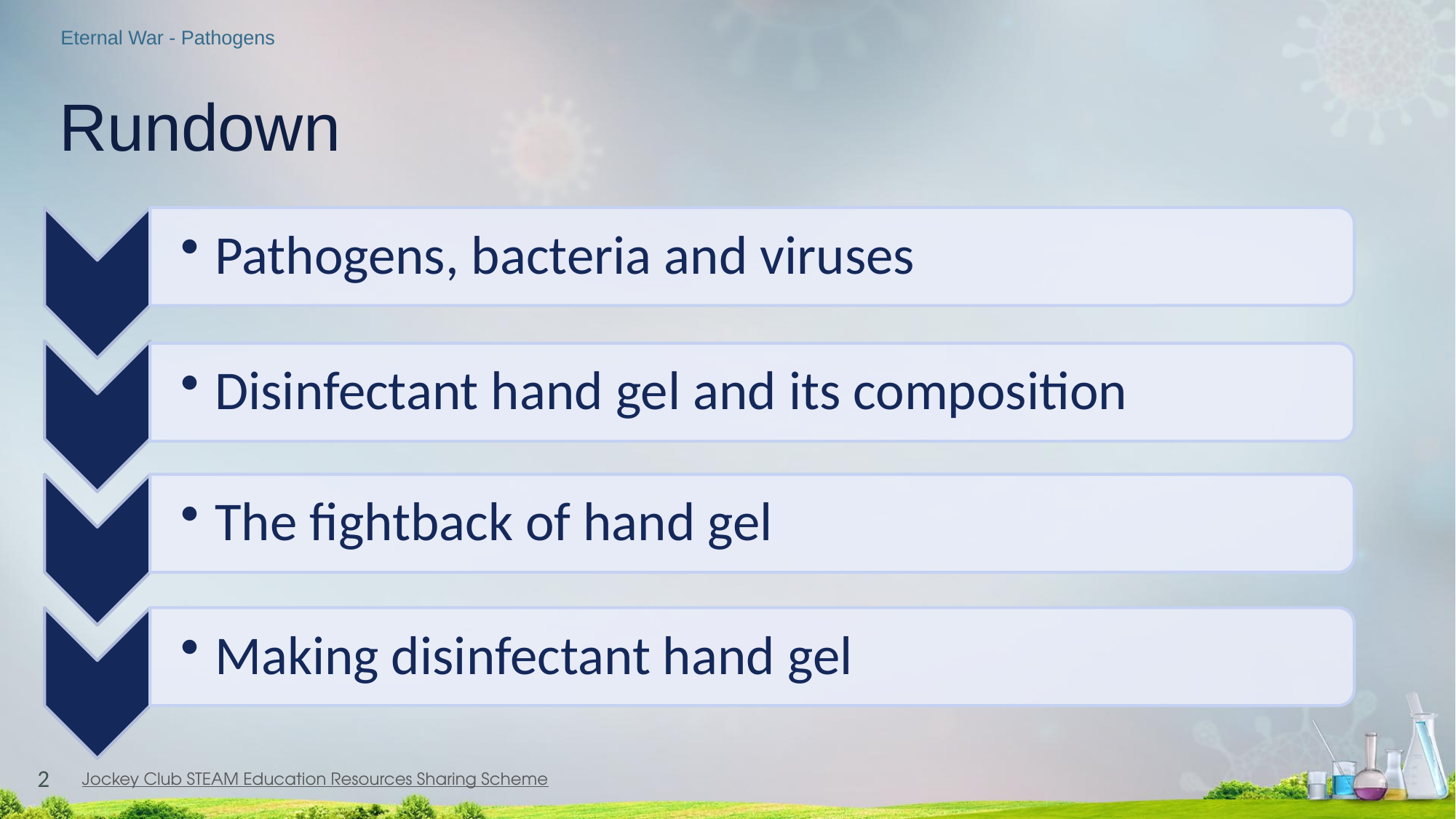

# Rundown

Pathogens, bacteria and viruses

Disinfectant hand gel and its composition

The fightback of hand gel

Making disinfectant hand gel
2